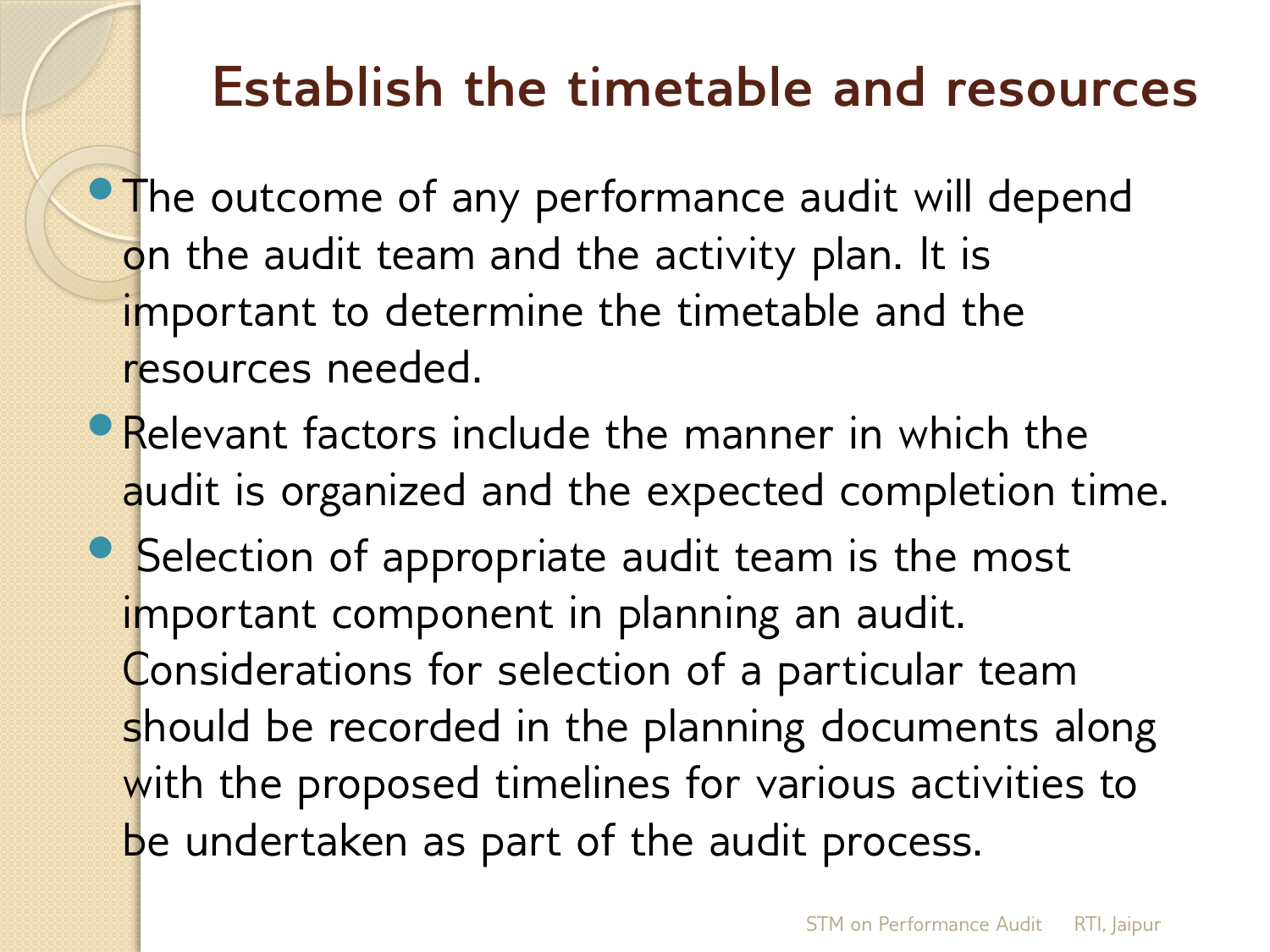

# Establish the timetable and resources
The outcome of any performance audit will depend on the audit team and the activity plan. It is important to determine the timetable and the resources needed.
Relevant factors include the manner in which the audit is organized and the expected completion time.
 Selection of appropriate audit team is the most important component in planning an audit.  Considerations for selection of a particular team should be recorded in the planning documents along with the proposed timelines for various activities to be undertaken as part of the audit process.
STM on Performance Audit     RTI, Jaipur